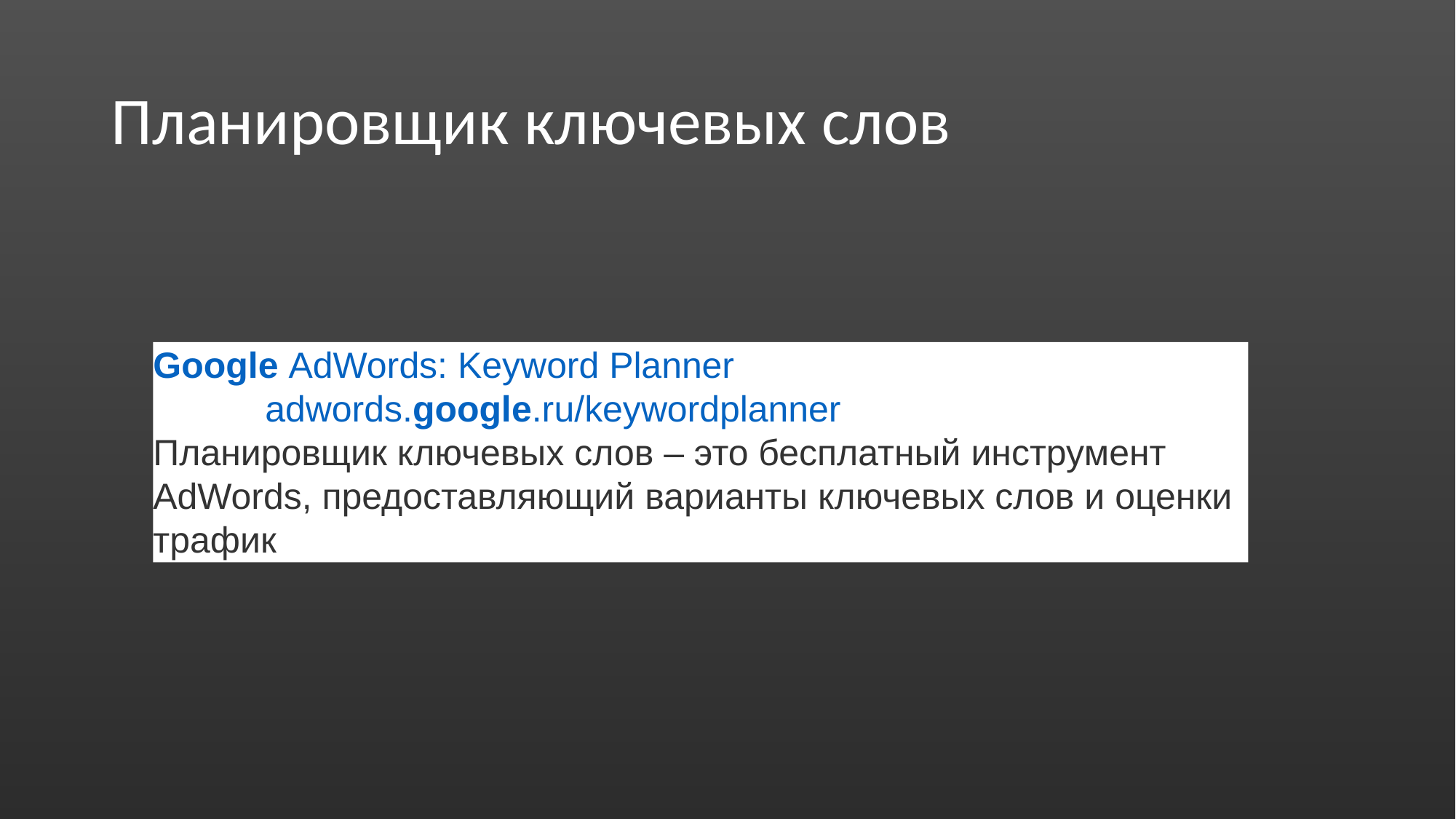

# Планировщик ключевых слов

Google AdWords: Keyword Planner
           adwords.google.ru/keywordplanner
Планировщик ключевых слов – это бесплатный инструмент AdWords, предоставляющий варианты ключевых слов и оценки трафик